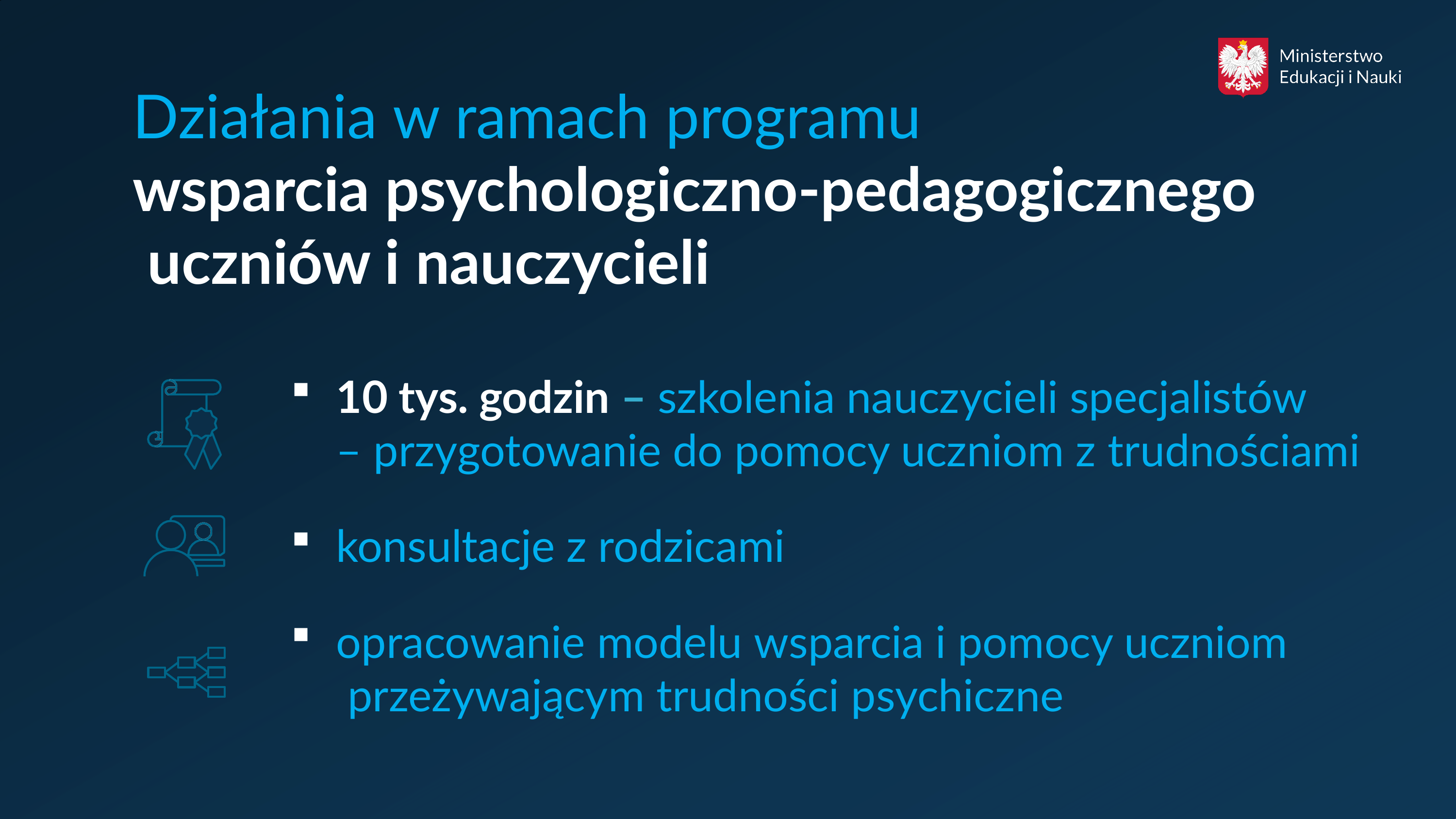

# Działania w ramach programu
wsparcia psychologiczno-pedagogicznego  uczniów i nauczycieli
10 tys. godzin – szkolenia nauczycieli specjalistów
– przygotowanie do pomocy uczniom z trudnościami
konsultacje z rodzicami
opracowanie modelu wsparcia i pomocy uczniom  przeżywającym trudności psychiczne